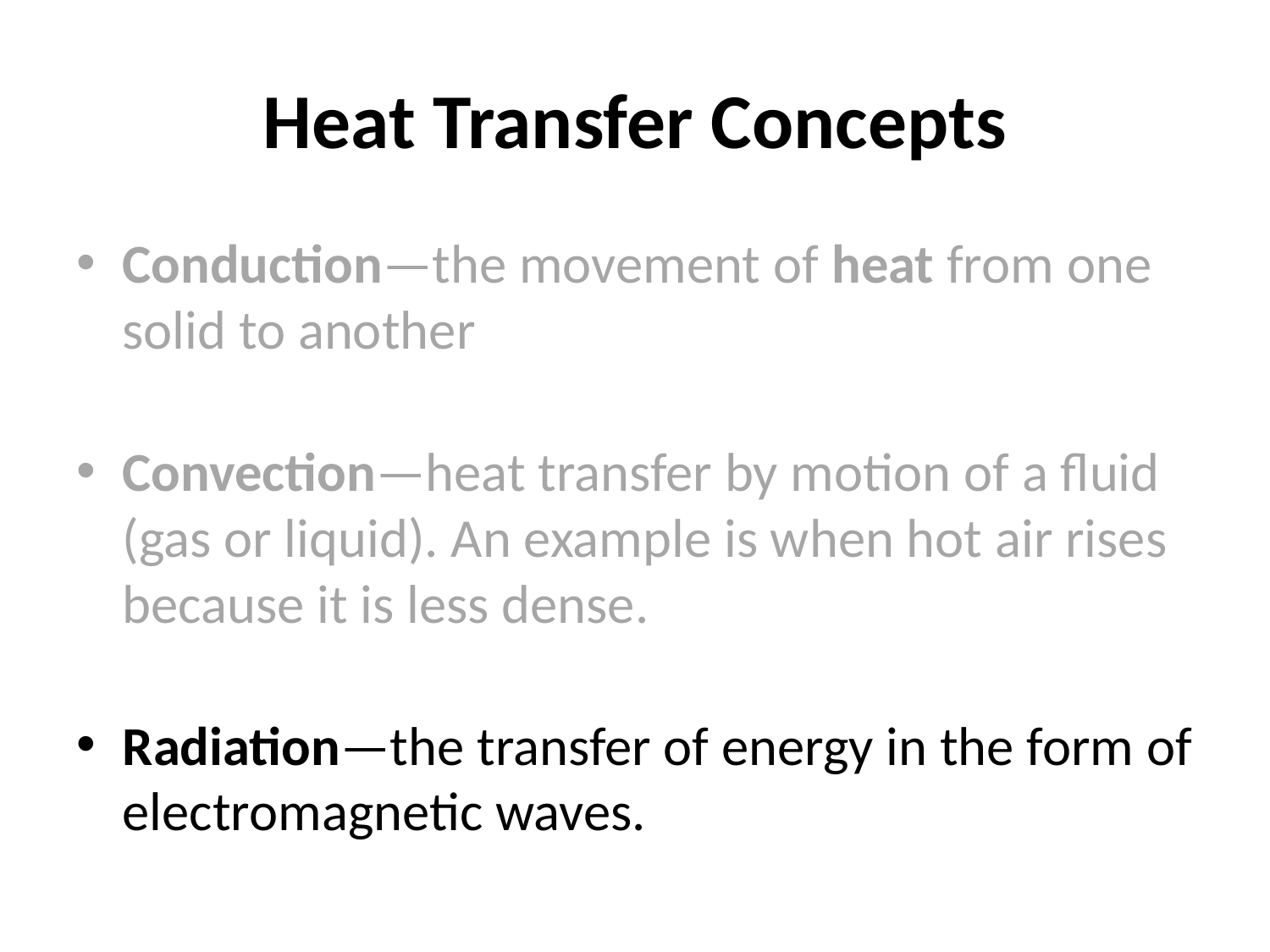

# Heat Transfer Concepts
Conduction—the movement of heat from one solid to another
Convection—heat transfer by motion of a fluid (gas or liquid). An example is when hot air rises because it is less dense.
Radiation—the transfer of energy in the form of electromagnetic waves.